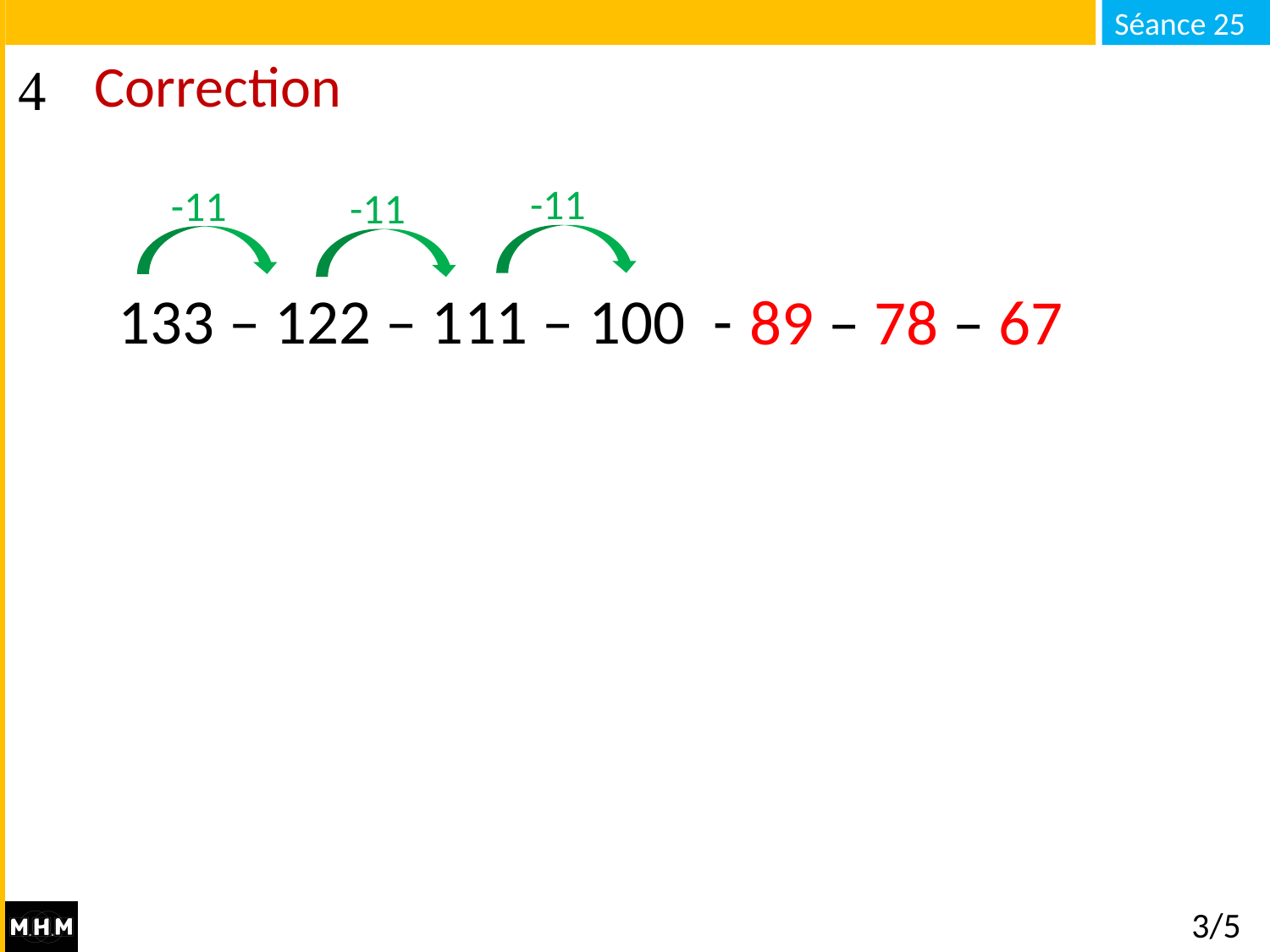

# Correction
-11

-11

-11

133 – 122 – 111 – 100  - … - … - …
89 – 78 – 67
3/5